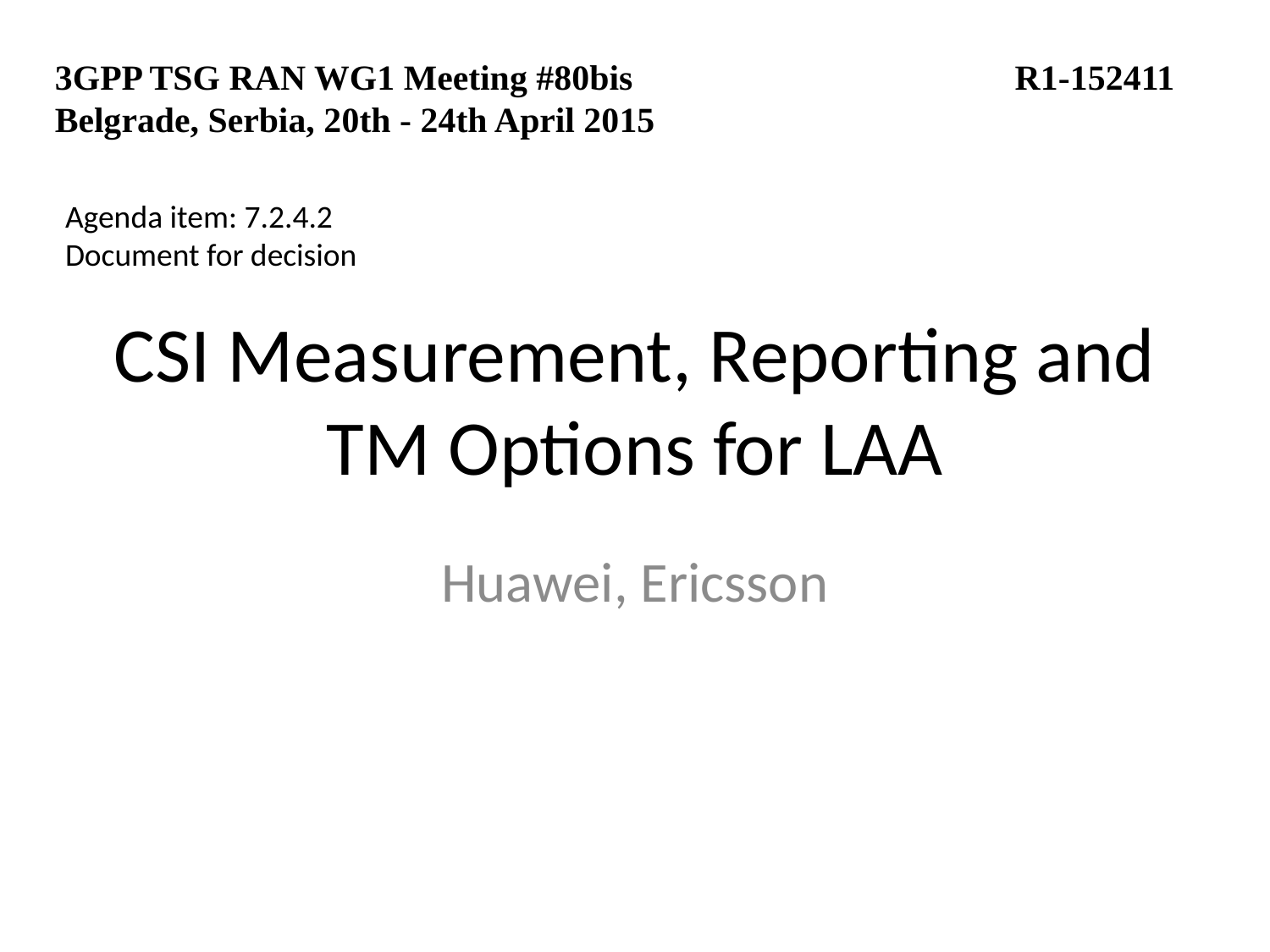

3GPP TSG RAN WG1 Meeting #80bis			        R1-152411
Belgrade, Serbia, 20th - 24th April 2015
Agenda item: 7.2.4.2
Document for decision
# CSI Measurement, Reporting and TM Options for LAA
Huawei, Ericsson